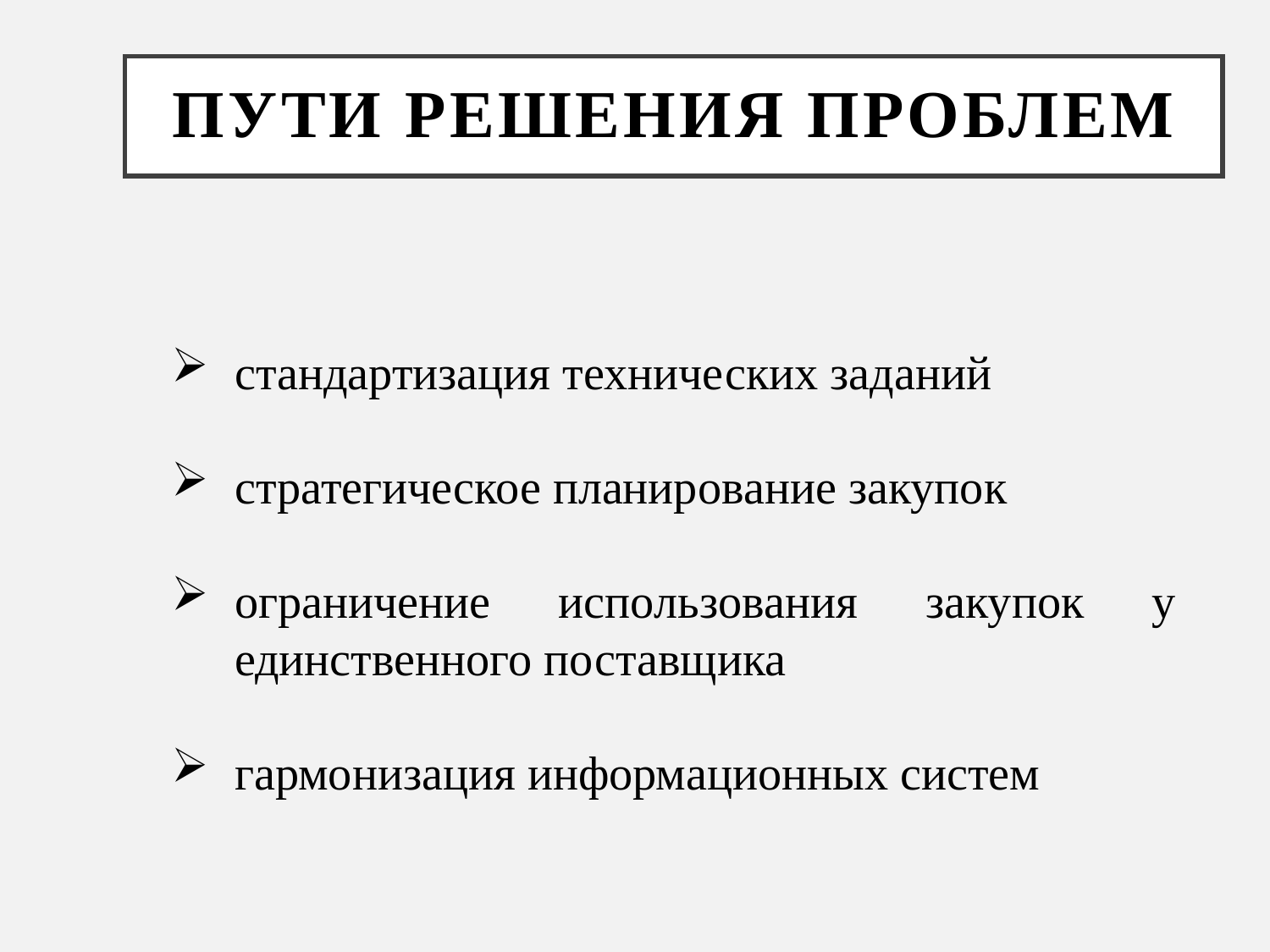

# Пути решения проблем
стандартизация технических заданий

стратегическое планирование закупок

ограничение использования закупок у единственного поставщика

гармонизация информационных систем